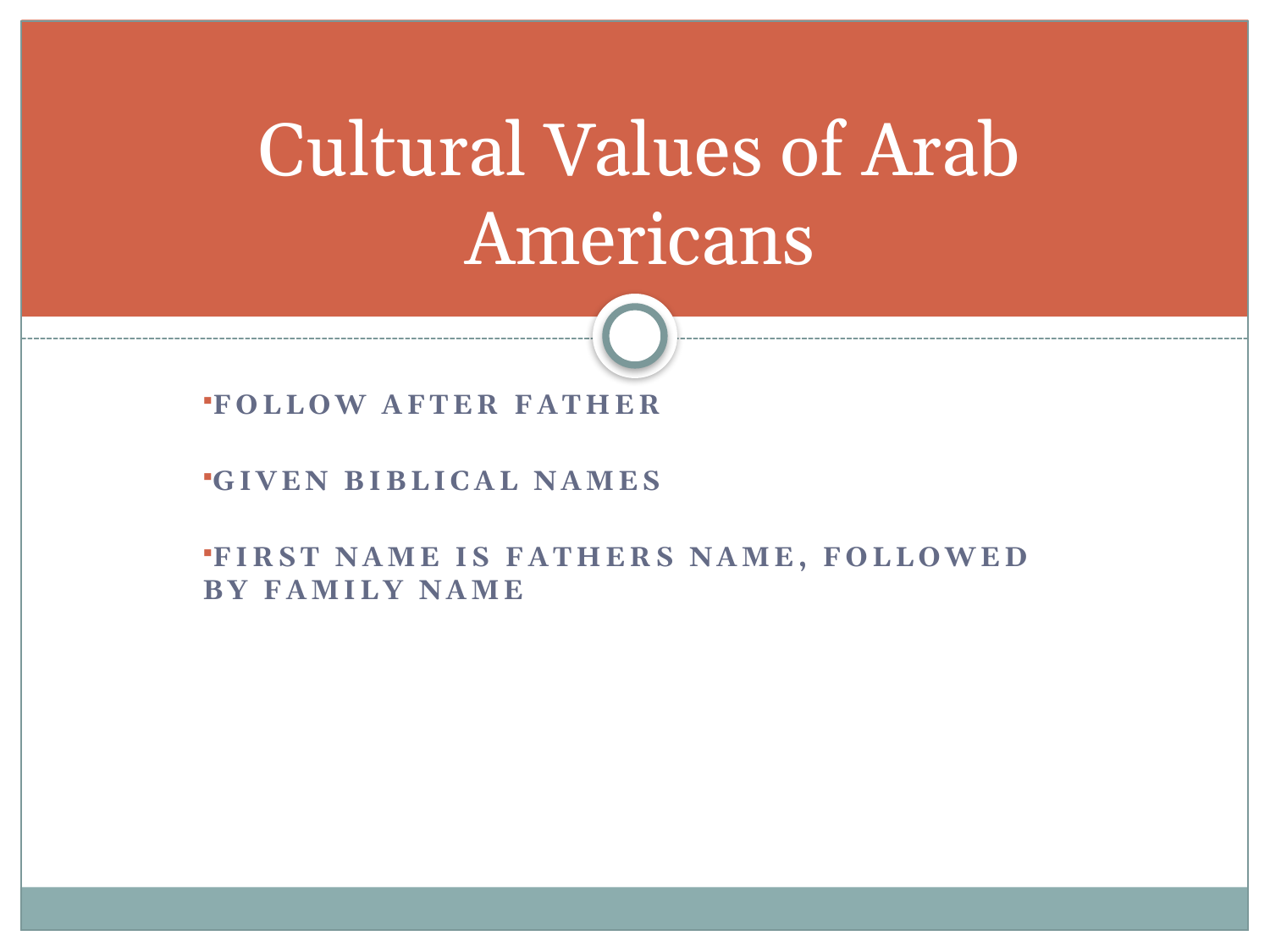

# Cultural Values of Arab Americans
Follow after father

Given biblical names

First name is fathers name, followed by family name